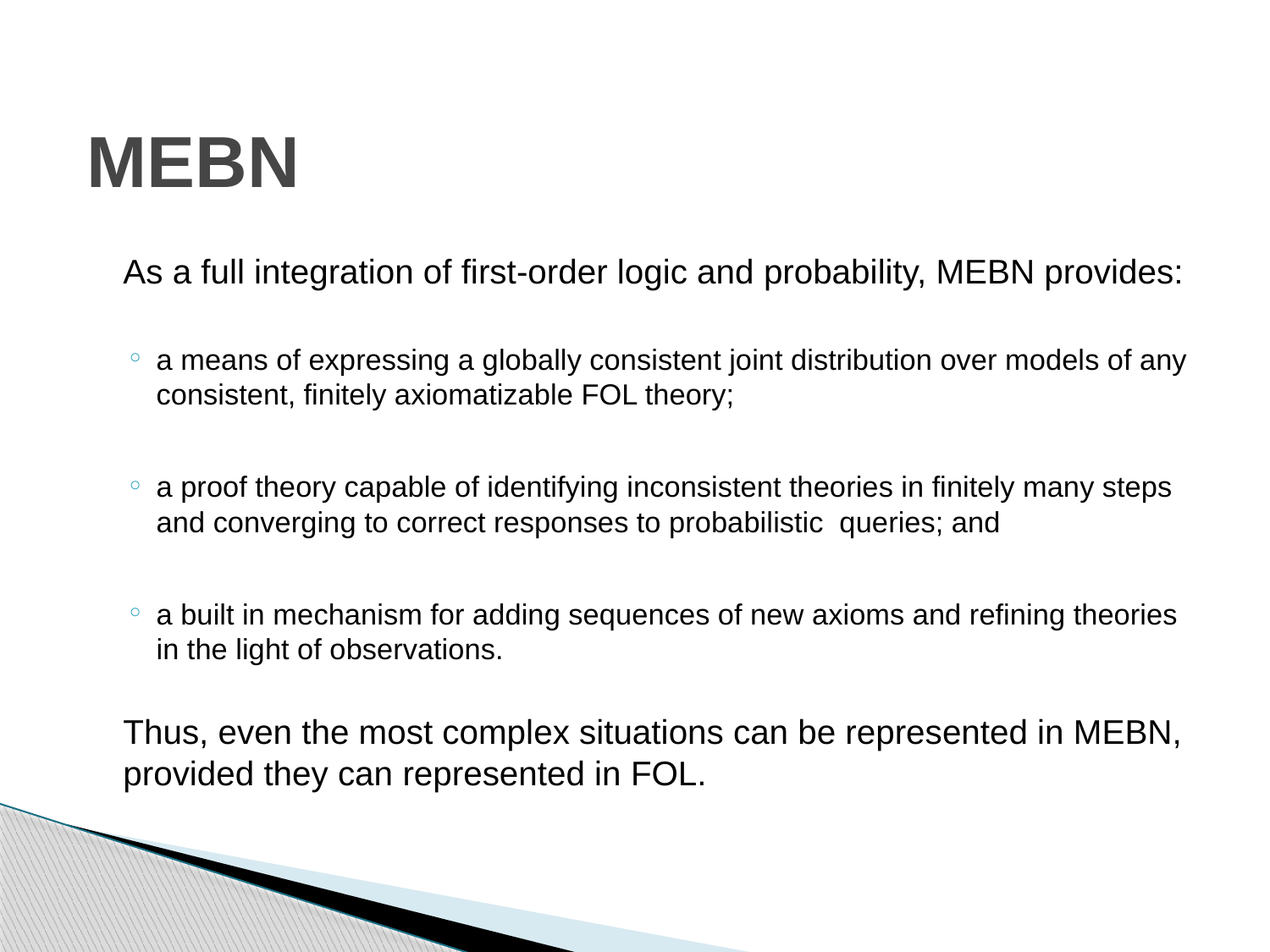

# MEBN
	As a full integration of first-order logic and probability, MEBN provides:

a means of expressing a globally consistent joint distribution over models of any consistent, finitely axiomatizable FOL theory;

a proof theory capable of identifying inconsistent theories in finitely many steps and converging to correct responses to probabilistic  queries; and

a built in mechanism for adding sequences of new axioms and refining theories in the light of observations.

	Thus, even the most complex situations can be represented in MEBN, provided they can represented in FOL.